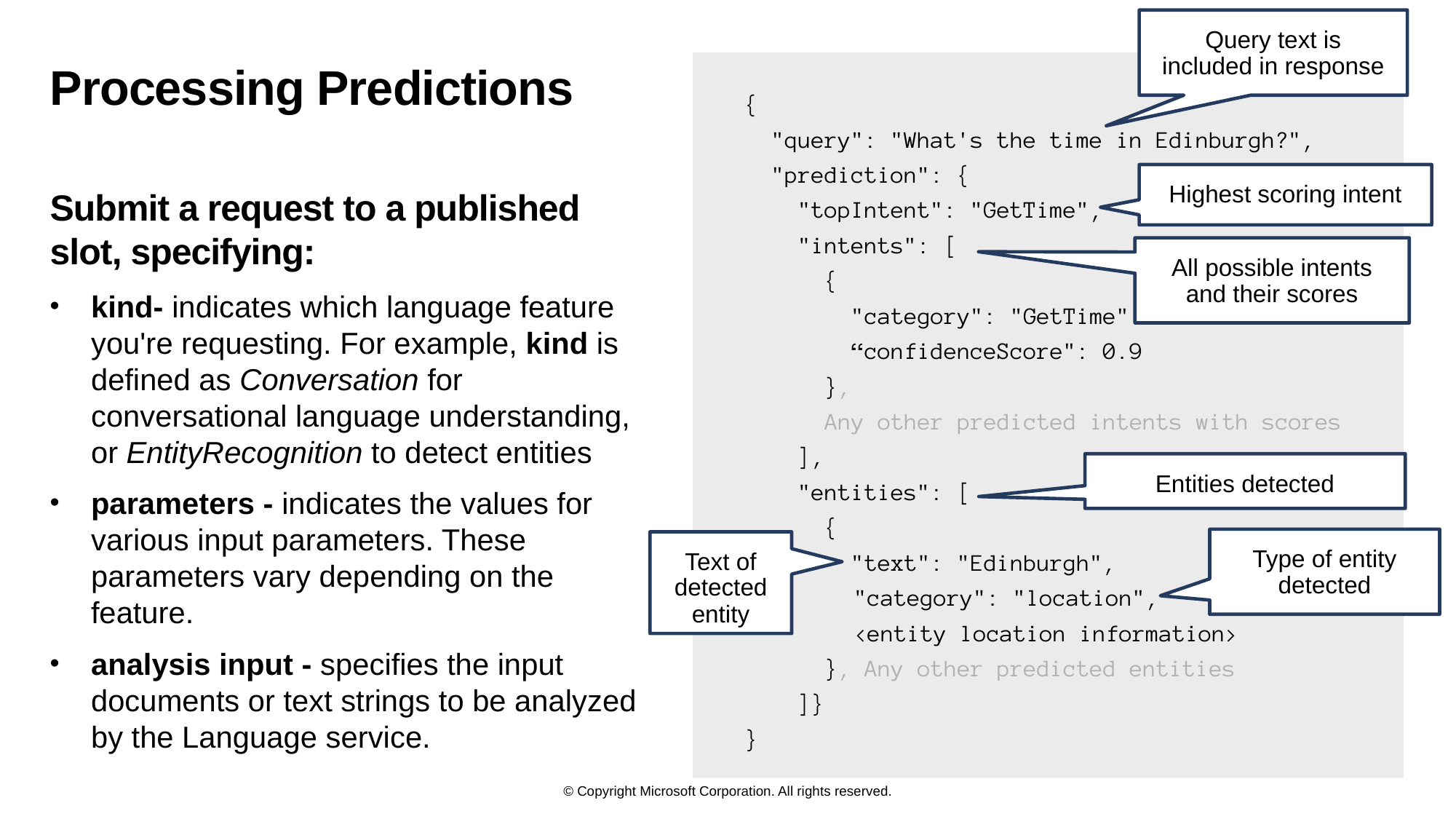

Query text is included in response
# Processing Predictions

{
  "query": "What's the time in Edinburgh?",
  "prediction": {
    "topIntent": "GetTime",
    "intents": [
      {
        "category": "GetTime"
        “confidenceScore": 0.9
      },
      Any other predicted intents with scores
    ],
    "entities": [
      {
        "text": "Edinburgh",
	"category": "location",
	<entity location information>
      }, Any other predicted entities
    ]}
}
Highest scoring intent
Submit a request to a published slot, specifying:
kind- indicates which language feature you're requesting. For example, kind is defined as Conversation for conversational language understanding, or EntityRecognition to detect entities
parameters - indicates the values for various input parameters. These parameters vary depending on the feature.
analysis input - specifies the input documents or text strings to be analyzed by the Language service.
All possible intents and their scores
Entities detected
Type of entity detected
Text of detected entity